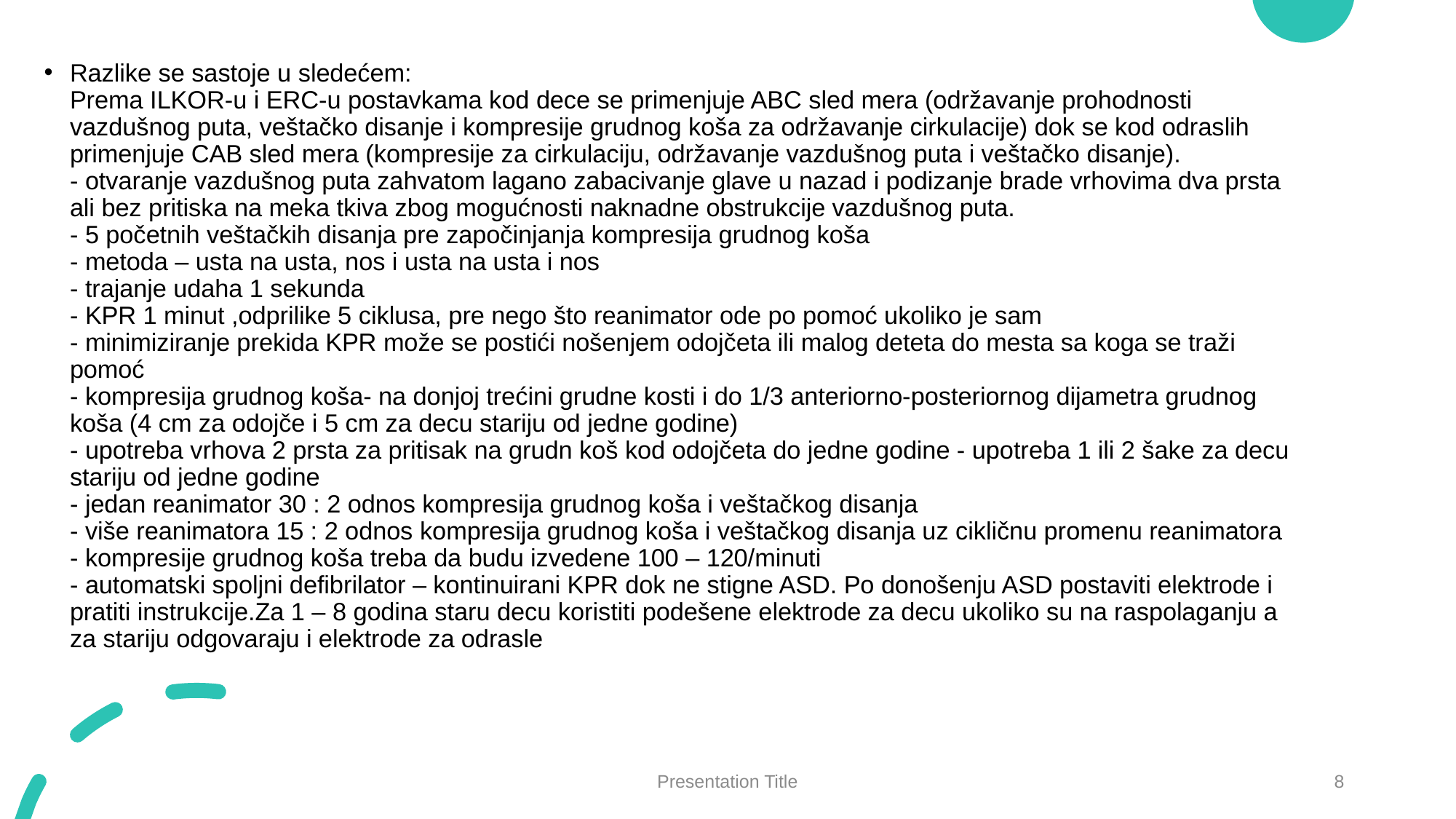

Razlike se sastoje u sledećem:
Prema ILKOR-u i ERC-u postavkama kod dece se primenjuje ABC sled mera (održavanje prohodnosti vazdušnog puta, veštačko disanje i kompresije grudnog koša za održavanje cirkulacije) dok se kod odraslih primenjuje CAB sled mera (kompresije za cirkulaciju, održavanje vazdušnog puta i veštačko disanje).
- otvaranje vazdušnog puta zahvatom lagano zabacivanje glave u nazad i podizanje brade vrhovima dva prsta ali bez pritiska na meka tkiva zbog mogućnosti naknadne obstrukcije vazdušnog puta.
- 5 početnih veštačkih disanja pre započinjanja kompresija grudnog koša
- metoda – usta na usta, nos i usta na usta i nos
- trajanje udaha 1 sekunda
- KPR 1 minut ,odprilike 5 ciklusa, pre nego što reanimator ode po pomoć ukoliko je sam
- minimiziranje prekida KPR može se postići nošenjem odojčeta ili malog deteta do mesta sa koga se traži pomoć
- kompresija grudnog koša- na donjoj trećini grudne kosti i do 1/3 anteriorno-posteriornog dijametra grudnog koša (4 cm za odojče i 5 cm za decu stariju od jedne godine)
- upotreba vrhova 2 prsta za pritisak na grudn koš kod odojčeta do jedne godine - upotreba 1 ili 2 šake za decu stariju od jedne godine
- jedan reanimator 30 : 2 odnos kompresija grudnog koša i veštačkog disanja
- više reanimatora 15 : 2 odnos kompresija grudnog koša i veštačkog disanja uz cikličnu promenu reanimatora
- kompresije grudnog koša treba da budu izvedene 100 – 120/minuti
- automatski spoljni defibrilator – kontinuirani KPR dok ne stigne ASD. Po donošenju ASD postaviti elektrode i pratiti instrukcije.Za 1 – 8 godina staru decu koristiti podešene elektrode za decu ukoliko su na raspolaganju a za stariju odgovaraju i elektrode za odrasle
Presentation Title
8